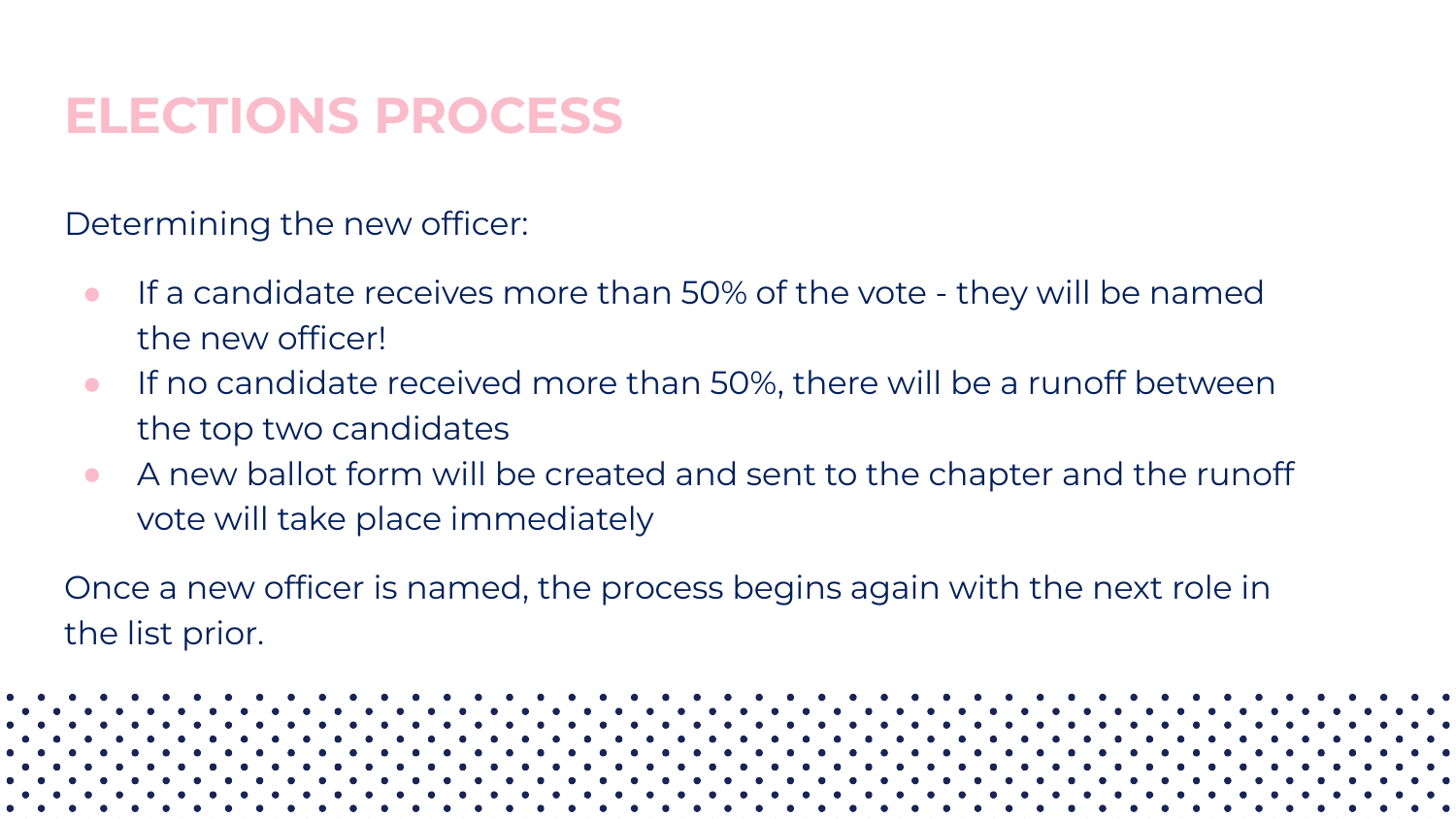

# ELECTIONS PROCESS
Determining the new officer:
If a candidate receives more than 50% of the vote - they will be named the new officer!
If no candidate received more than 50%, there will be a runoff between the top two candidates
A new ballot form will be created and sent to the chapter and the runoff vote will take place immediately
Once a new officer is named, the process begins again with the next role in the list prior.